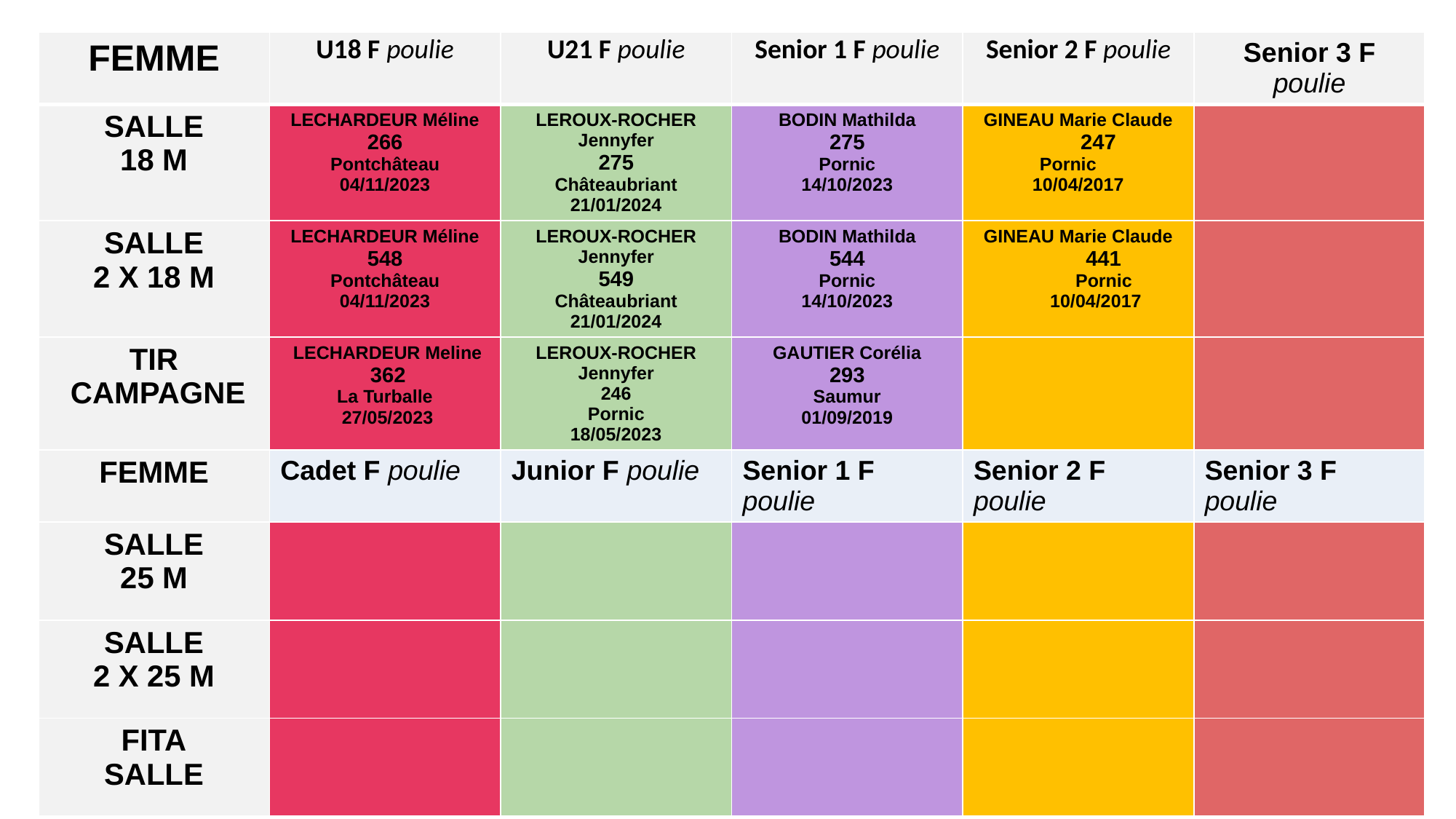

| FEMME | U18 F poulie | U21 F poulie | Senior 1 F poulie | Senior 2 F poulie | Senior 3 F poulie |
| --- | --- | --- | --- | --- | --- |
| SALLE 18 M | LECHARDEUR Méline 266 Pontchâteau 04/11/2023 | LEROUX-ROCHER Jennyfer 275 Châteaubriant 21/01/2024 | BODIN Mathilda 275 Pornic 14/10/2023 | GINEAU Marie Claude 247 Pornic 10/04/2017 |  |
| SALLE 2 X 18 M | LECHARDEUR Méline 548 Pontchâteau 04/11/2023 | LEROUX-ROCHER Jennyfer 549 Châteaubriant 21/01/2024 | BODIN Mathilda 544 Pornic 14/10/2023 | GINEAU Marie Claude 441 Pornic 10/04/2017 |  |
| TIR CAMPAGNE | LECHARDEUR Meline 362 La Turballe 27/05/2023 | LEROUX-ROCHER Jennyfer 246 Pornic 18/05/2023 | GAUTIER Corélia 293 Saumur 01/09/2019 |  |  |
| FEMME | Cadet F poulie | Junior F poulie | Senior 1 F poulie | Senior 2 F poulie | Senior 3 F poulie |
| SALLE 25 M |  |  |  |  |  |
| SALLE 2 X 25 M |  |  |  |  |  |
| FITA SALLE |  |  |  |  |  |
#